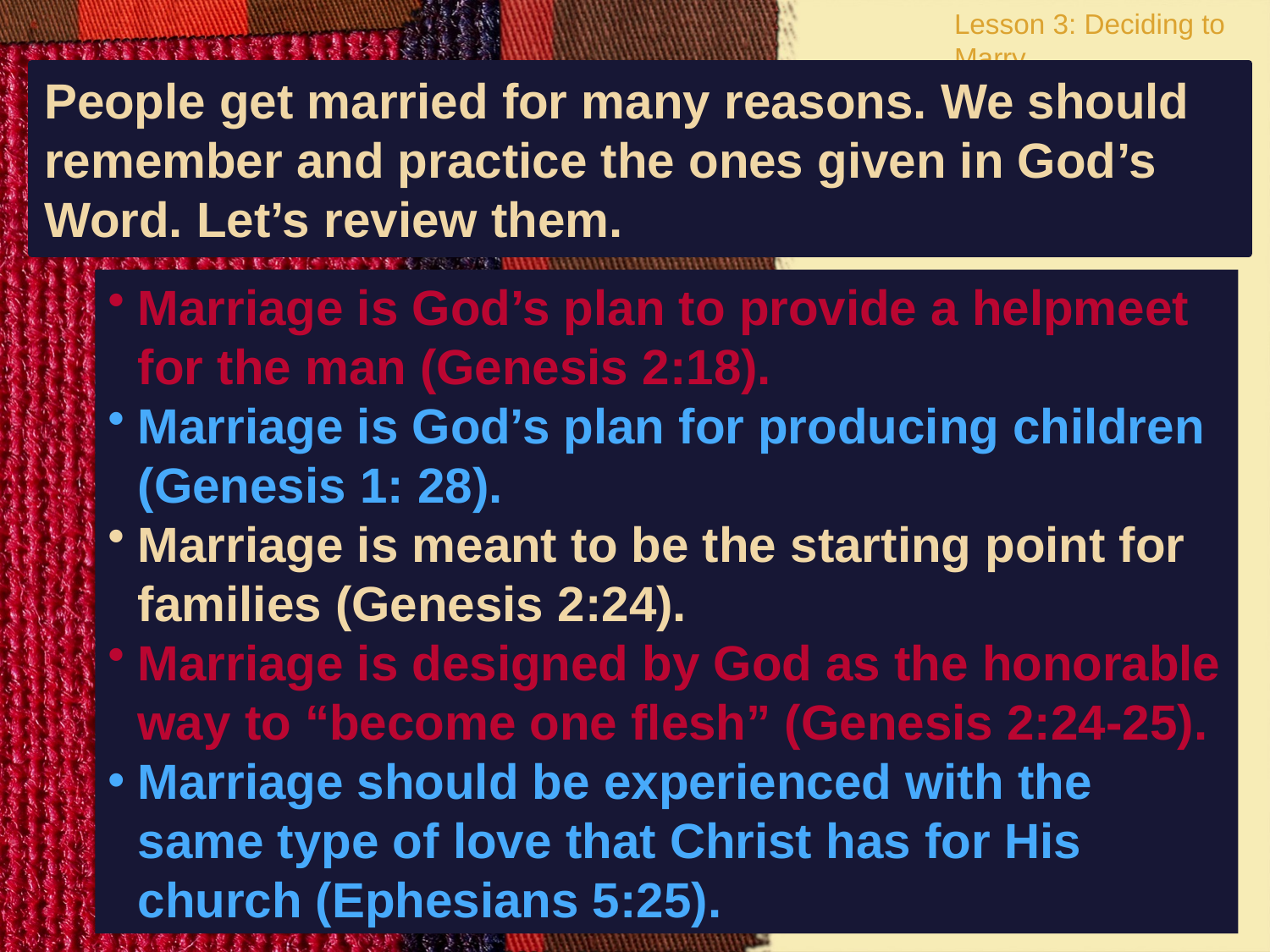

Lesson 3: Deciding to Marry
People get married for many reasons. We should remember and practice the ones given in God’s Word. Let’s review them.
Marriage is God’s plan to provide a helpmeet for the man (Genesis 2:18).
Marriage is God’s plan for producing children (Genesis 1: 28).
Marriage is meant to be the starting point for families (Genesis 2:24).
Marriage is designed by God as the honorable way to “become one flesh” (Genesis 2:24-25).
Marriage should be experienced with the same type of love that Christ has for His church (Ephesians 5:25).